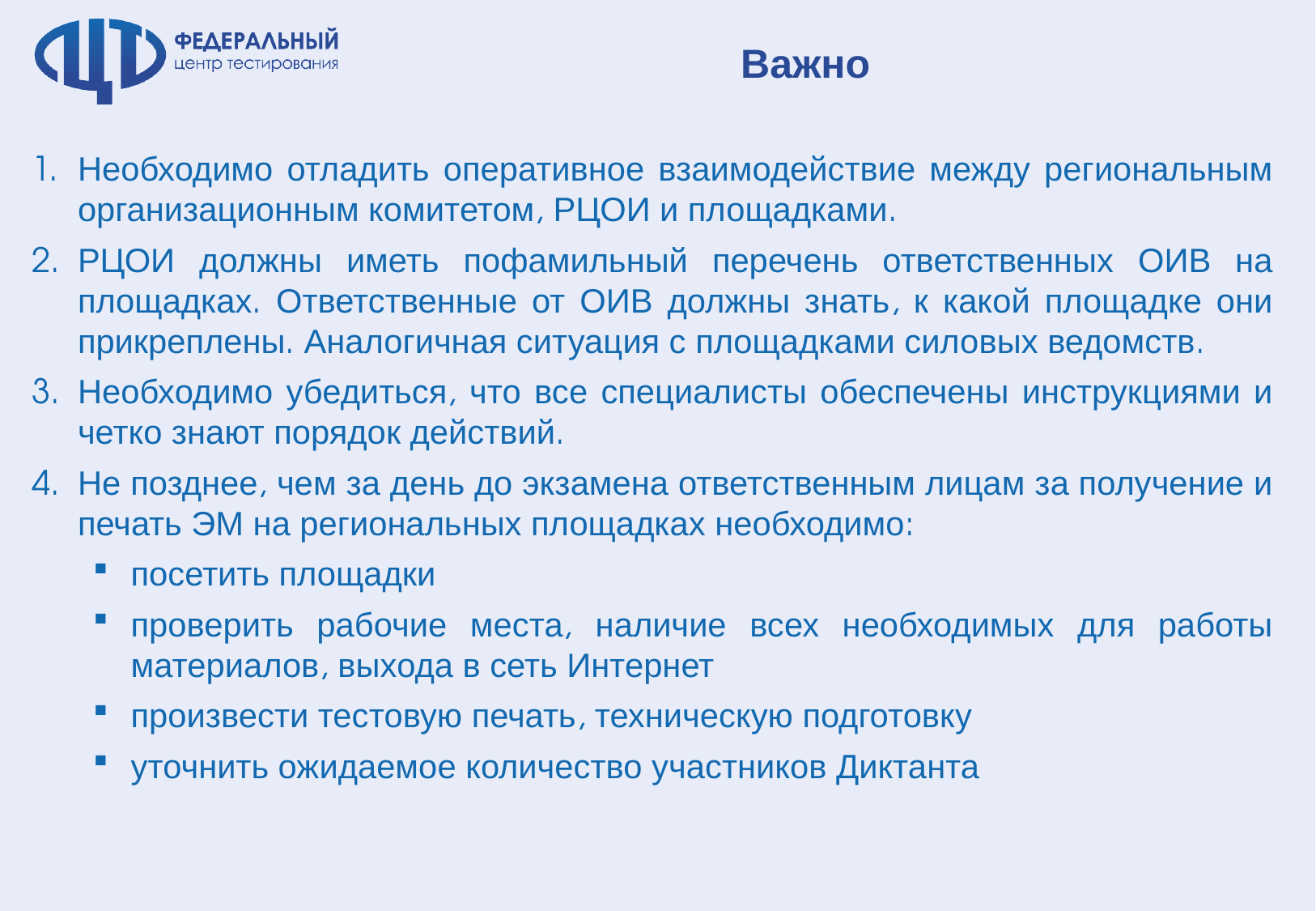

Важно
Необходимо отладить оперативное взаимодействие между региональным организационным комитетом, РЦОИ и площадками.
РЦОИ должны иметь пофамильный перечень ответственных ОИВ на площадках. Ответственные от ОИВ должны знать, к какой площадке они прикреплены. Аналогичная ситуация с площадками силовых ведомств.
Необходимо убедиться, что все специалисты обеспечены инструкциями и четко знают порядок действий.
Не позднее, чем за день до экзамена ответственным лицам за получение и печать ЭМ на региональных площадках необходимо:
посетить площадки
проверить рабочие места, наличие всех необходимых для работы материалов, выхода в сеть Интернет
произвести тестовую печать, техническую подготовку
уточнить ожидаемое количество участников Диктанта